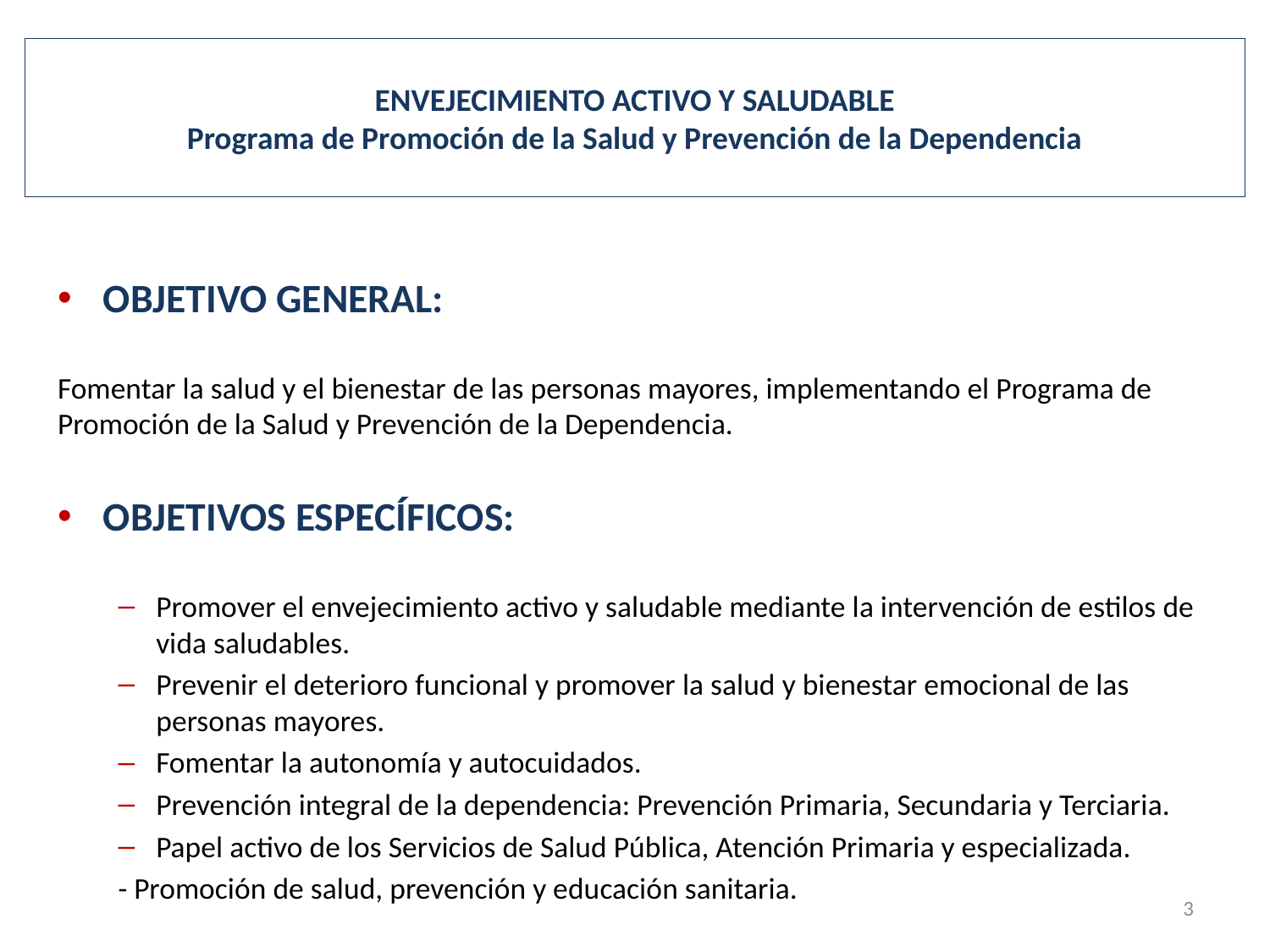

# ENVEJECIMIENTO ACTIVO Y SALUDABLE Programa de Promoción de la Salud y Prevención de la Dependencia
OBJETIVO GENERAL:

Fomentar la salud y el bienestar de las personas mayores, implementando el Programa de Promoción de la Salud y Prevención de la Dependencia.

OBJETIVOS ESPECÍFICOS:

Promover el envejecimiento activo y saludable mediante la intervención de estilos de vida saludables.
Prevenir el deterioro funcional y promover la salud y bienestar emocional de las personas mayores.
Fomentar la autonomía y autocuidados.
Prevención integral de la dependencia: Prevención Primaria, Secundaria y Terciaria.
Papel activo de los Servicios de Salud Pública, Atención Primaria y especializada.
	- Promoción de salud, prevención y educación sanitaria.

3